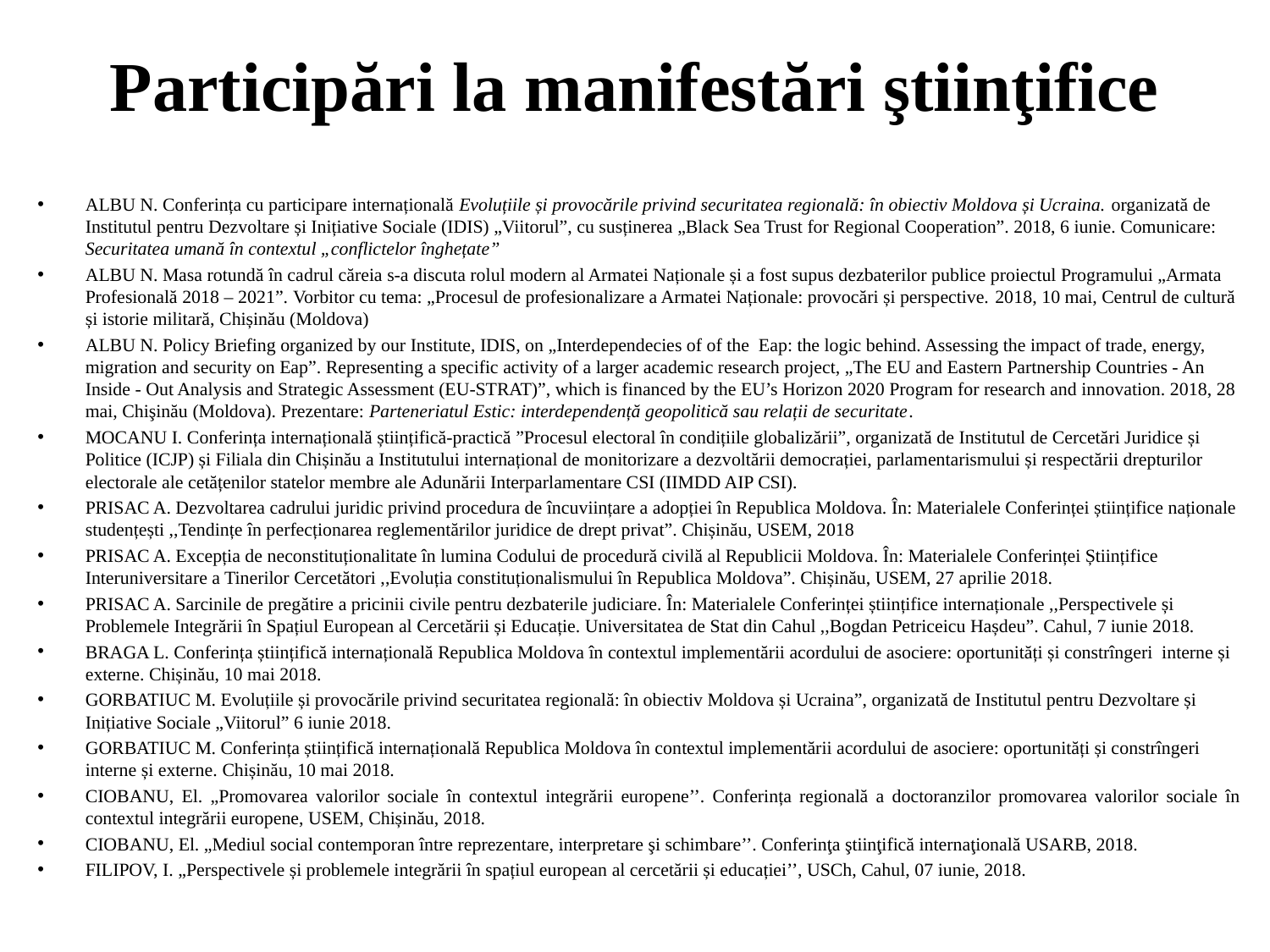

# Participări la manifestări ştiinţifice
ALBU N. Conferința cu participare internațională Evoluțiile și provocările privind securitatea regională: în obiectiv Moldova și Ucraina. organizată de Institutul pentru Dezvoltare și Inițiative Sociale (IDIS) „Viitorul”, cu susținerea „Black Sea Trust for Regional Cooperation”. 2018, 6 iunie. Comunicare: Securitatea umană în contextul „conflictelor înghețate”
ALBU N. Masa rotundă în cadrul căreia s-a discuta rolul modern al Armatei Naționale și a fost supus dezbaterilor publice proiectul Programului „Armata Profesională 2018 – 2021”. Vorbitor cu tema: „Procesul de profesionalizare a Armatei Naționale: provocări și perspective. 2018, 10 mai, Centrul de cultură și istorie militară, Chișinău (Moldova)
ALBU N. Policy Briefing organized by our Institute, IDIS, on „Interdependecies of of the  Eap: the logic behind. Assessing the impact of trade, energy, migration and security on Eap”. Representing a specific activity of a larger academic research project, „The EU and Eastern Partnership Countries - An Inside - Out Analysis and Strategic Assessment (EU-STRAT)”, which is financed by the EU’s Horizon 2020 Program for research and innovation. 2018, 28 mai, Chişinău (Moldova). Prezentare: Parteneriatul Estic: interdependență geopolitică sau relații de securitate.
MOCANU I. Conferința internațională științifică-practică ”Procesul electoral în condițiile globalizării”, organizată de Institutul de Cercetări Juridice și Politice (ICJP) și Filiala din Chișinău a Institutului internațional de monitorizare a dezvoltării democrației, parlamentarismului și respectării drepturilor electorale ale cetățenilor statelor membre ale Adunării Interparlamentare CSI (IIMDD AIP CSI).
PRISAC A. Dezvoltarea cadrului juridic privind procedura de încuviințare a adopției în Republica Moldova. În: Materialele Conferinței științifice naționale studențești ,,Tendințe în perfecționarea reglementărilor juridice de drept privat”. Chișinău, USEM, 2018
PRISAC A. Excepția de neconstituționalitate în lumina Codului de procedură civilă al Republicii Moldova. În: Materialele Conferinței Științifice Interuniversitare a Tinerilor Cercetători ,,Evoluția constituționalismului în Republica Moldova”. Chișinău, USEM, 27 aprilie 2018.
PRISAC A. Sarcinile de pregătire a pricinii civile pentru dezbaterile judiciare. În: Materialele Conferinței științifice internaționale ,,Perspectivele și Problemele Integrării în Spațiul European al Cercetării și Educație. Universitatea de Stat din Cahul ,,Bogdan Petriceicu Hașdeu”. Cahul, 7 iunie 2018.
BRAGA L. Conferința științifică internațională Republica Moldova în contextul implementării acordului de asociere: oportunități și constrîngeri  interne și externe. Chișinău, 10 mai 2018.
GORBATIUC M. Evoluțiile și provocările privind securitatea regională: în obiectiv Moldova și Ucraina”, organizată de Institutul pentru Dezvoltare și Inițiative Sociale „Viitorul” 6 iunie 2018.
GORBATIUC M. Conferința științifică internațională Republica Moldova în contextul implementării acordului de asociere: oportunități și constrîngeri  interne și externe. Chișinău, 10 mai 2018.
CIOBANU, El. „Promovarea valorilor sociale în contextul integrării europene’’. Conferința regională a doctoranzilor promovarea valorilor sociale în contextul integrării europene, USEM, Chișinău, 2018.
CIOBANU, El. „Mediul social contemporan între reprezentare, interpretare şi schimbare’’. Conferinţa ştiinţifică internaţională USARB, 2018.
FILIPOV, I. „Perspectivele și problemele integrării în spațiul european al cercetării și educației’’, USCh, Cahul, 07 iunie, 2018.